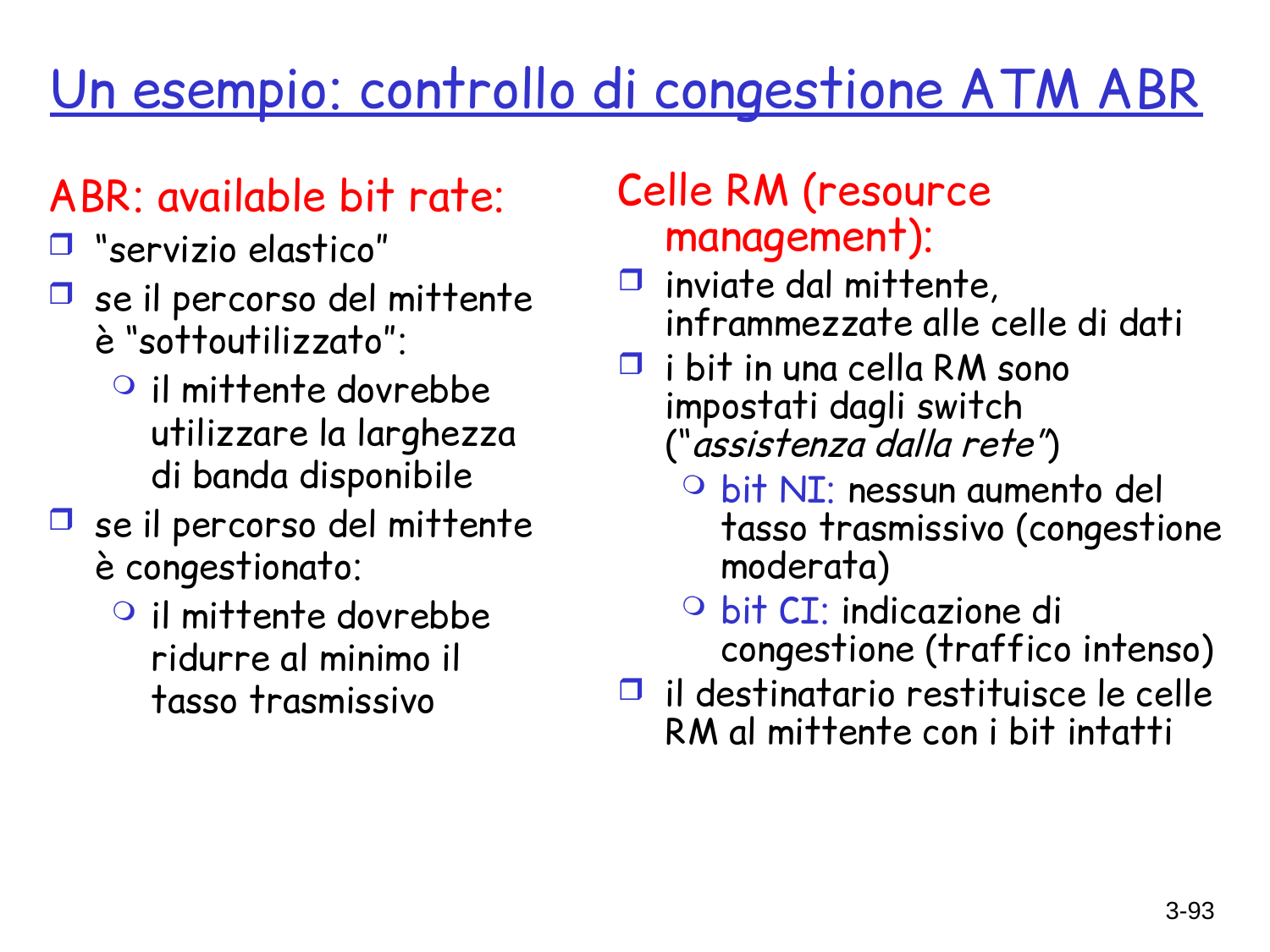

# Un esempio: controllo di congestione ATM ABR
ABR: available bit rate:
“servizio elastico”
se il percorso del mittente è “sottoutilizzato”:
il mittente dovrebbe utilizzare la larghezza di banda disponibile
se il percorso del mittente è congestionato:
il mittente dovrebbe ridurre al minimo il tasso trasmissivo
Celle RM (resource management):
inviate dal mittente, inframmezzate alle celle di dati
i bit in una cella RM sono impostati dagli switch (“assistenza dalla rete”)
bit NI: nessun aumento del tasso trasmissivo (congestione moderata)
bit CI: indicazione di congestione (traffico intenso)
il destinatario restituisce le celle RM al mittente con i bit intatti

3-93